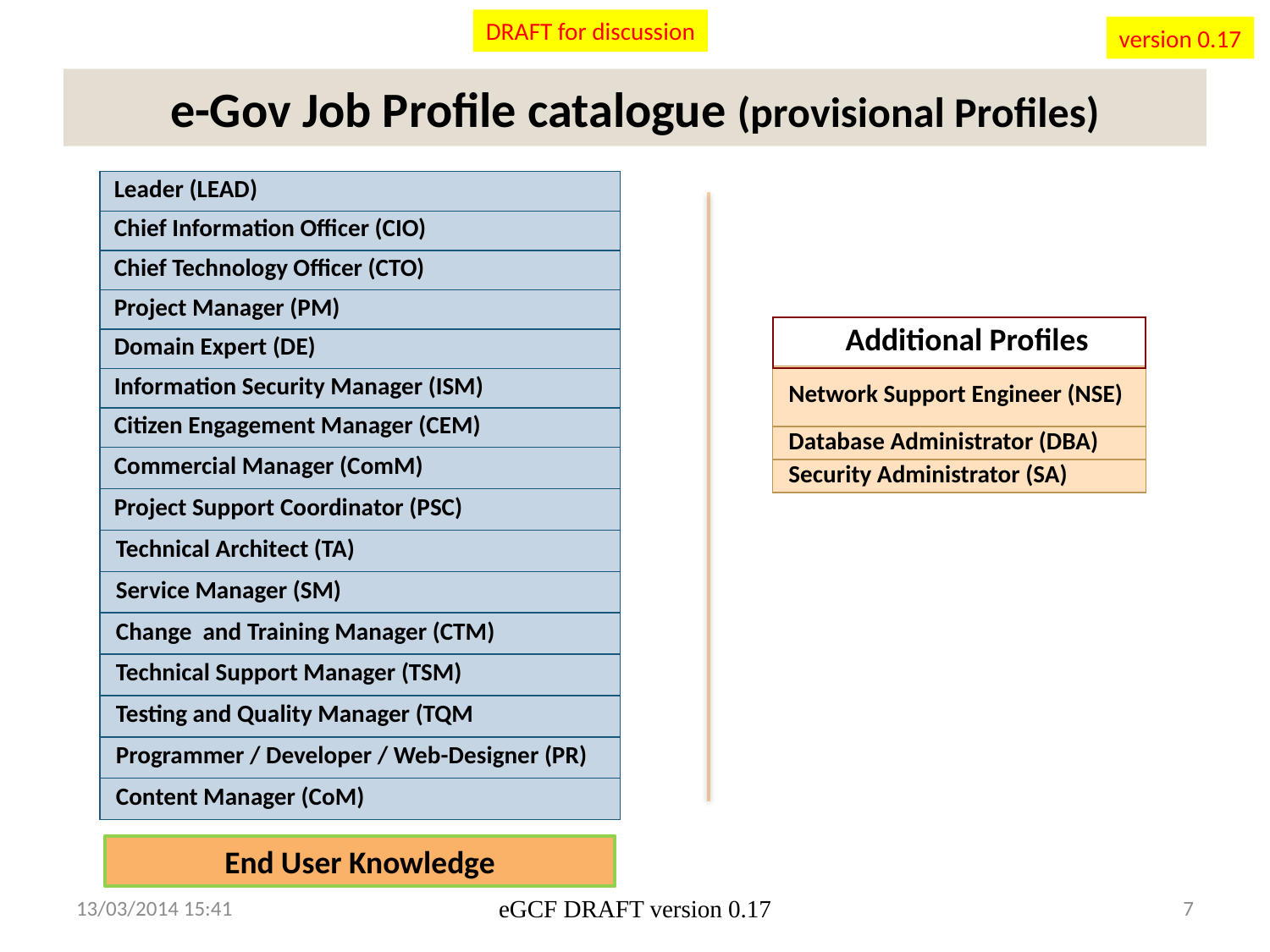

DRAFT for discussion
version 0.17
# e-Gov Job Profile catalogue (provisional Profiles)
| Leader (LEAD) |
| --- |
| Chief Information Officer (CIO) |
| Chief Technology Officer (CTO) |
| Project Manager (PM) |
| Domain Expert (DE) |
| Information Security Manager (ISM) |
| Citizen Engagement Manager (CEM) |
| Commercial Manager (ComM) |
| Project Support Coordinator (PSC) |
| Technical Architect (TA) |
| Service Manager (SM) |
| Change and Training Manager (CTM) |
| Technical Support Manager (TSM) |
| Testing and Quality Manager (TQM |
| Programmer / Developer / Web-Designer (PR) |
| Content Manager (CoM) |
| Additional Profiles |
| --- |
| Network Support Engineer (NSE) |
| --- |
| Database Administrator (DBA) |
| Security Administrator (SA) |
End User Knowledge
13/03/2014 15:41
eGCF DRAFT version 0.17
7